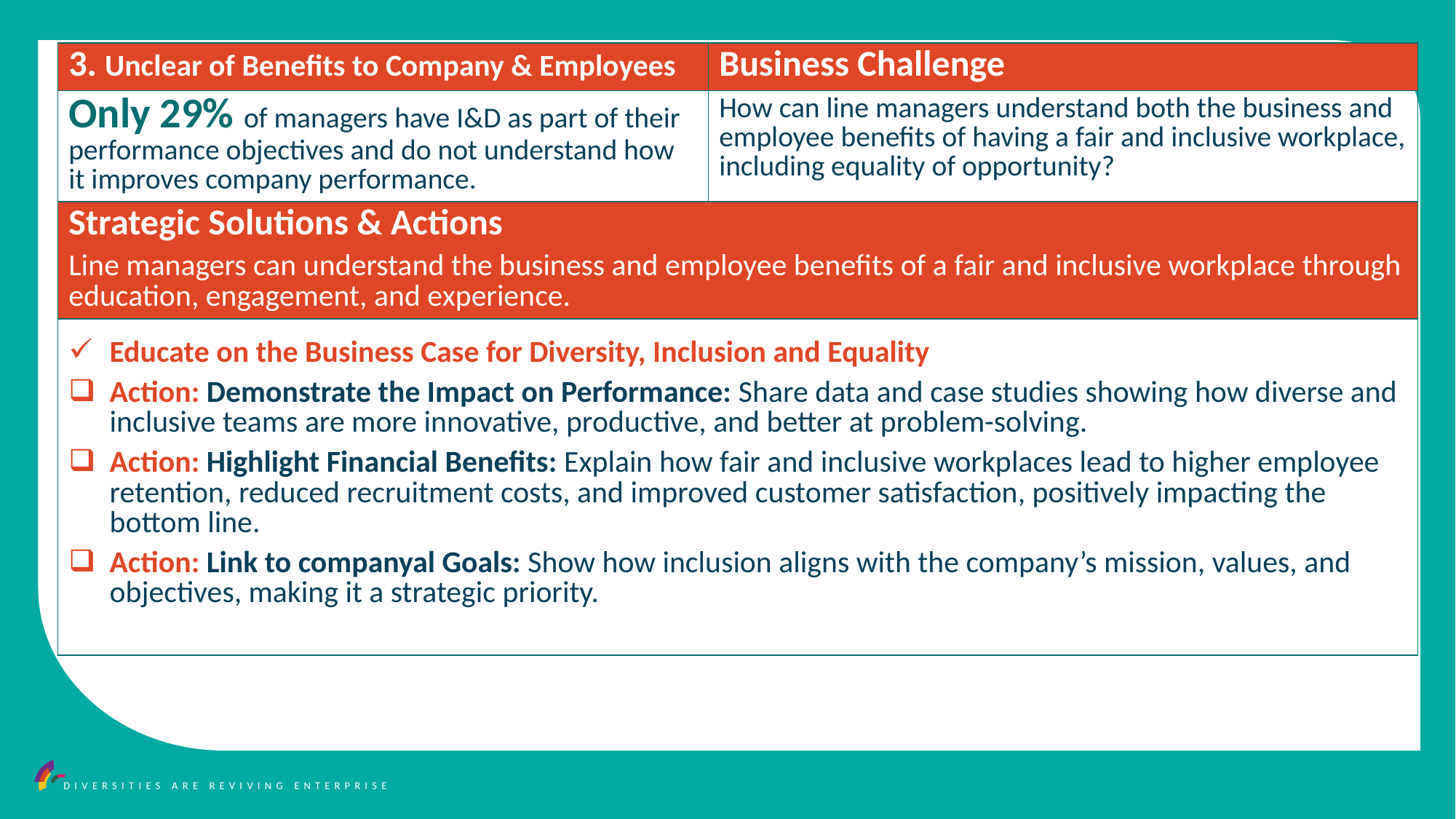

| 3. Unclear of Benefits to Company & Employees | Business Challenge |
| --- | --- |
| Only 29% of managers have I&D as part of their performance objectives and do not understand how it improves company performance. | How can line managers understand both the business and employee benefits of having a fair and inclusive workplace, including equality of opportunity? |
| Strategic Solutions & Actions Line managers can understand the business and employee benefits of a fair and inclusive workplace through education, engagement, and experience. |  |
| Educate on the Business Case for Diversity, Inclusion and Equality Action: Demonstrate the Impact on Performance: Share data and case studies showing how diverse and inclusive teams are more innovative, productive, and better at problem-solving. Action: Highlight Financial Benefits: Explain how fair and inclusive workplaces lead to higher employee retention, reduced recruitment costs, and improved customer satisfaction, positively impacting the bottom line. Action: Link to companyal Goals: Show how inclusion aligns with the company’s mission, values, and objectives, making it a strategic priority. |  |